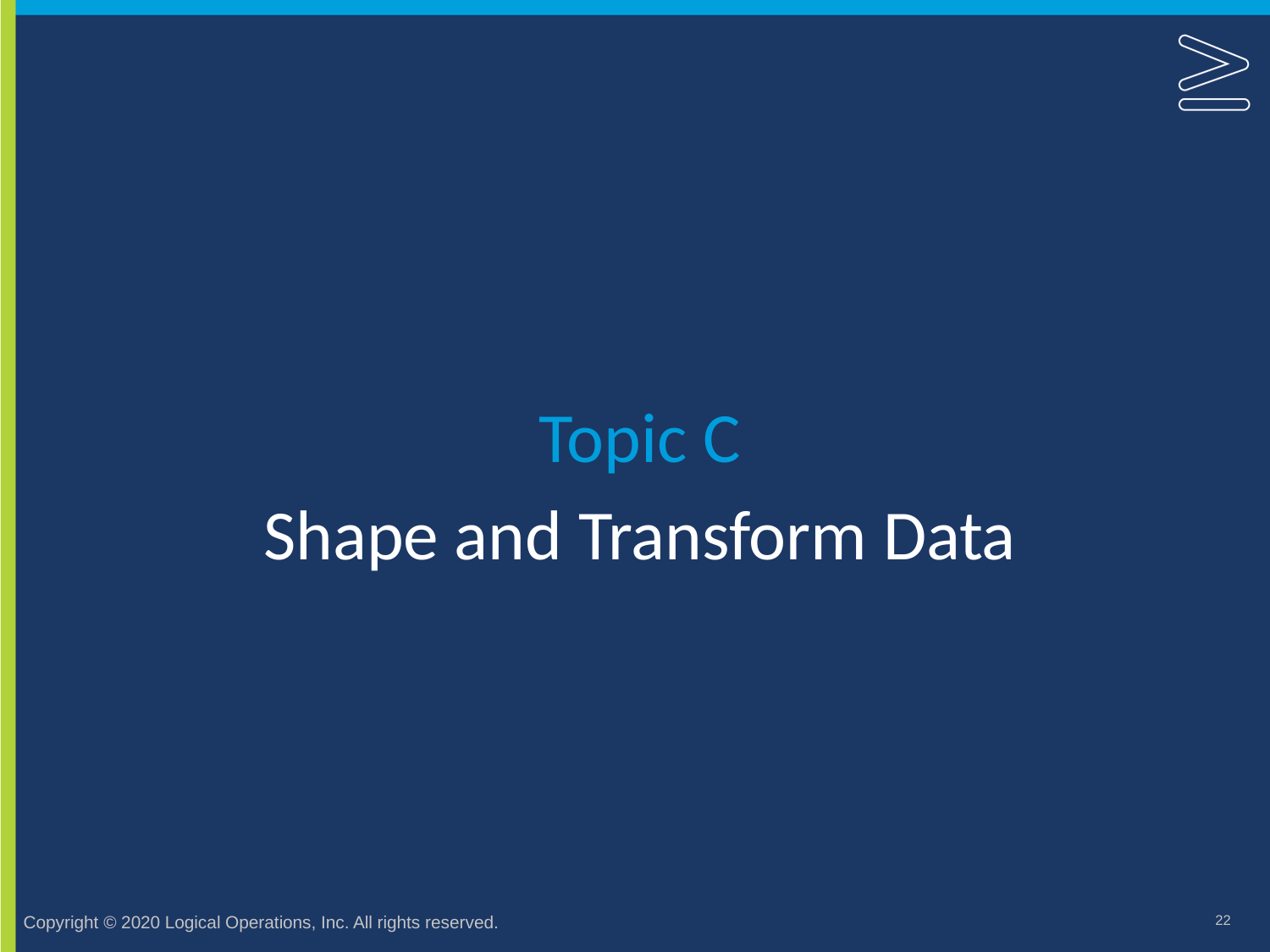

Topic C
# Shape and Transform Data
22